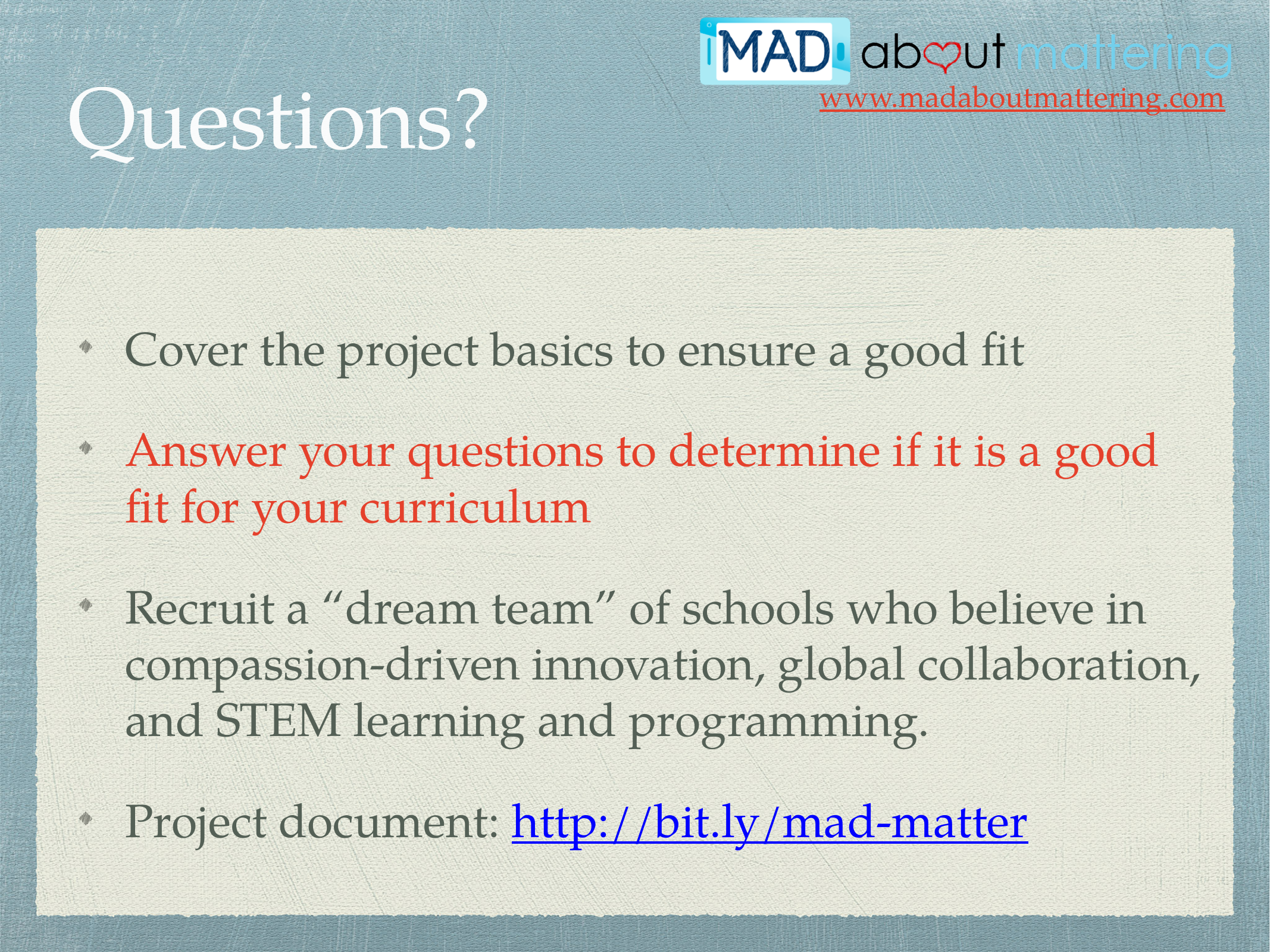

# Questions?
Cover the project basics to ensure a good fit
Answer your questions to determine if it is a good fit for your curriculum
Recruit a “dream team” of schools who believe in compassion-driven innovation, global collaboration, and STEM learning and programming.
Project document: http://bit.ly/mad-matter